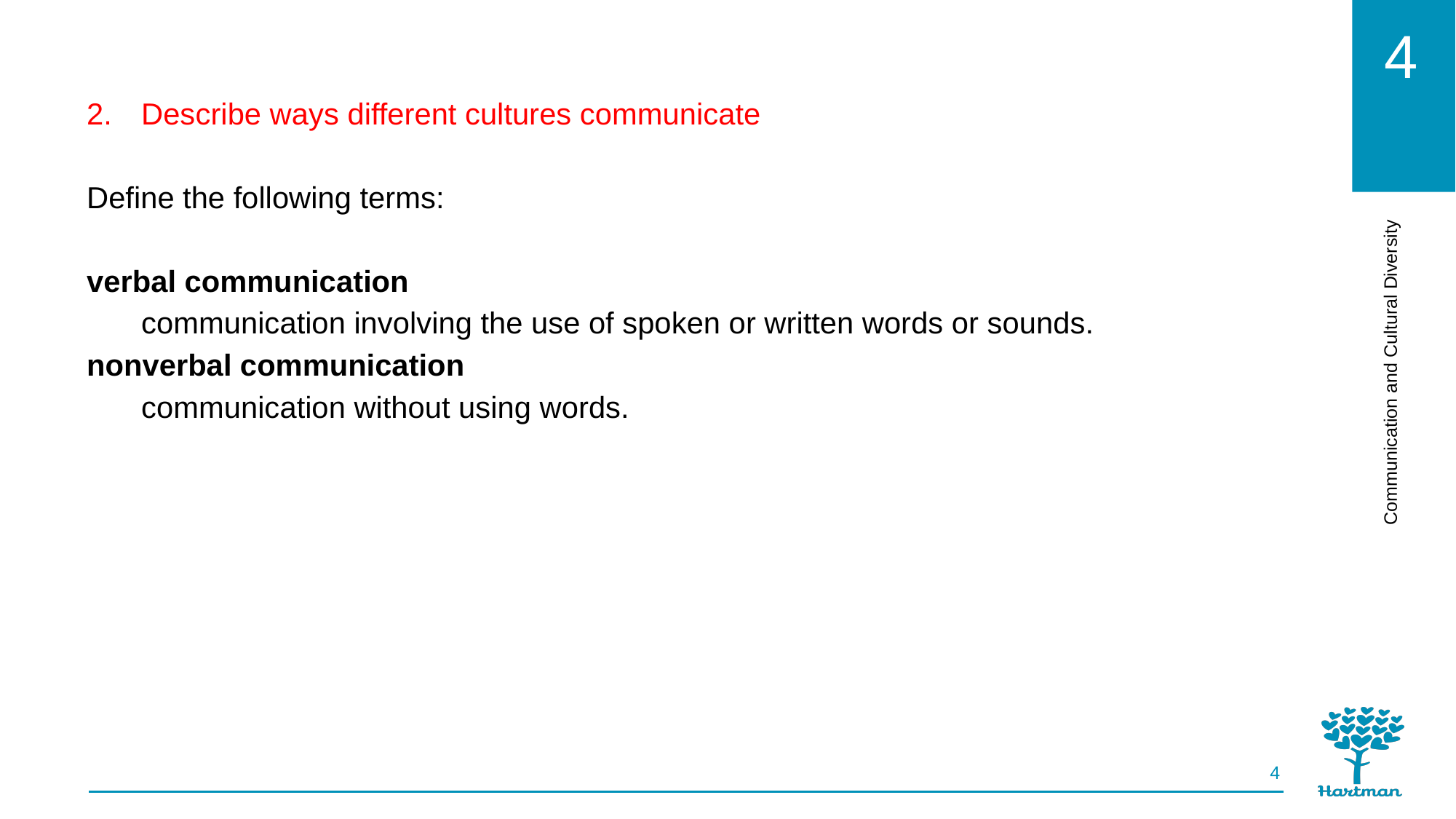

Describe ways different cultures communicate

Define the following terms:

verbal communication
communication involving the use of spoken or written words or sounds.
nonverbal communication
communication without using words.

4